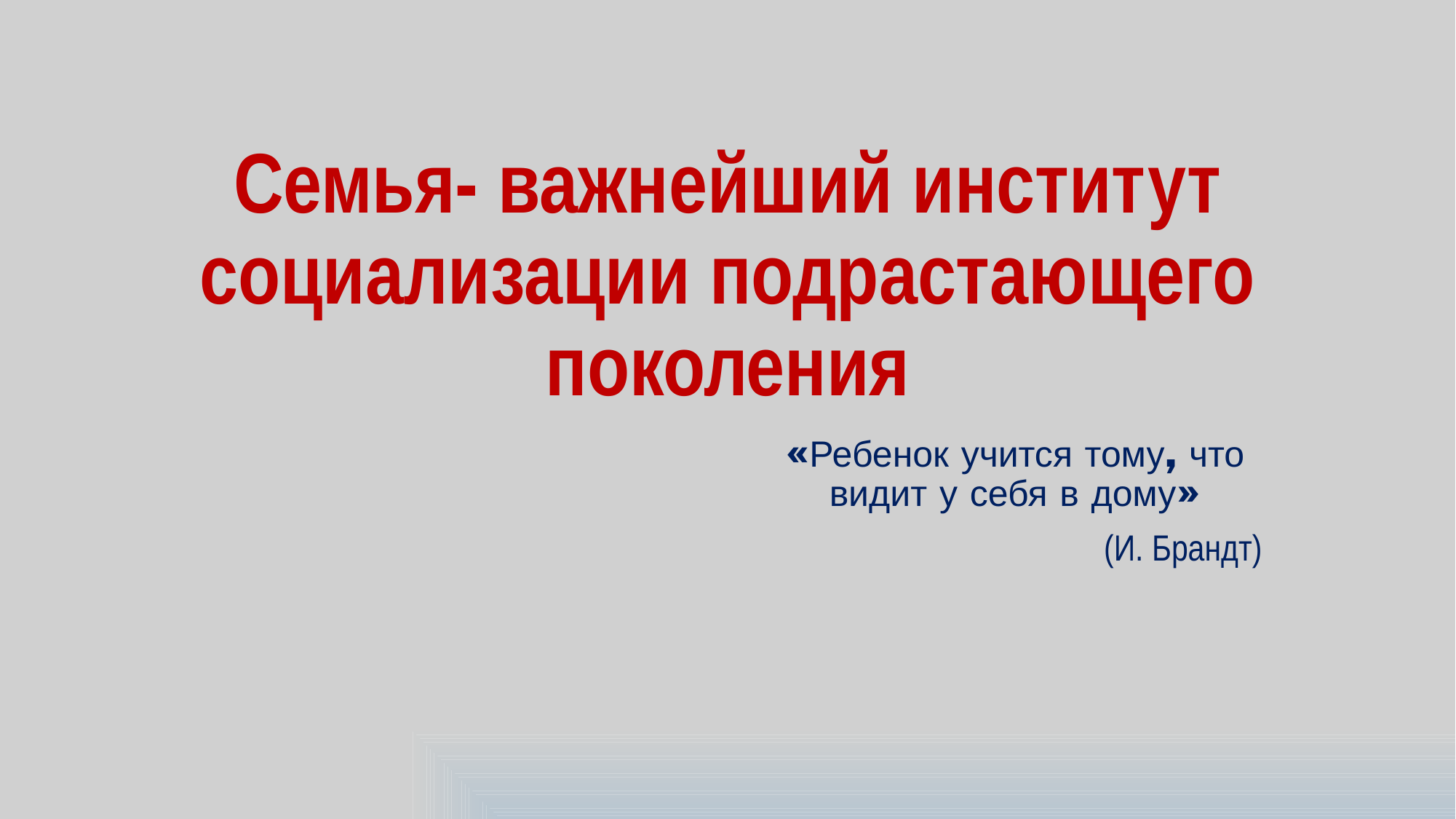

# Семья- важнейший институт социализации подрастающего поколения
«Ребенок учится тому, что видит у себя в дому»
(И. Брандт)